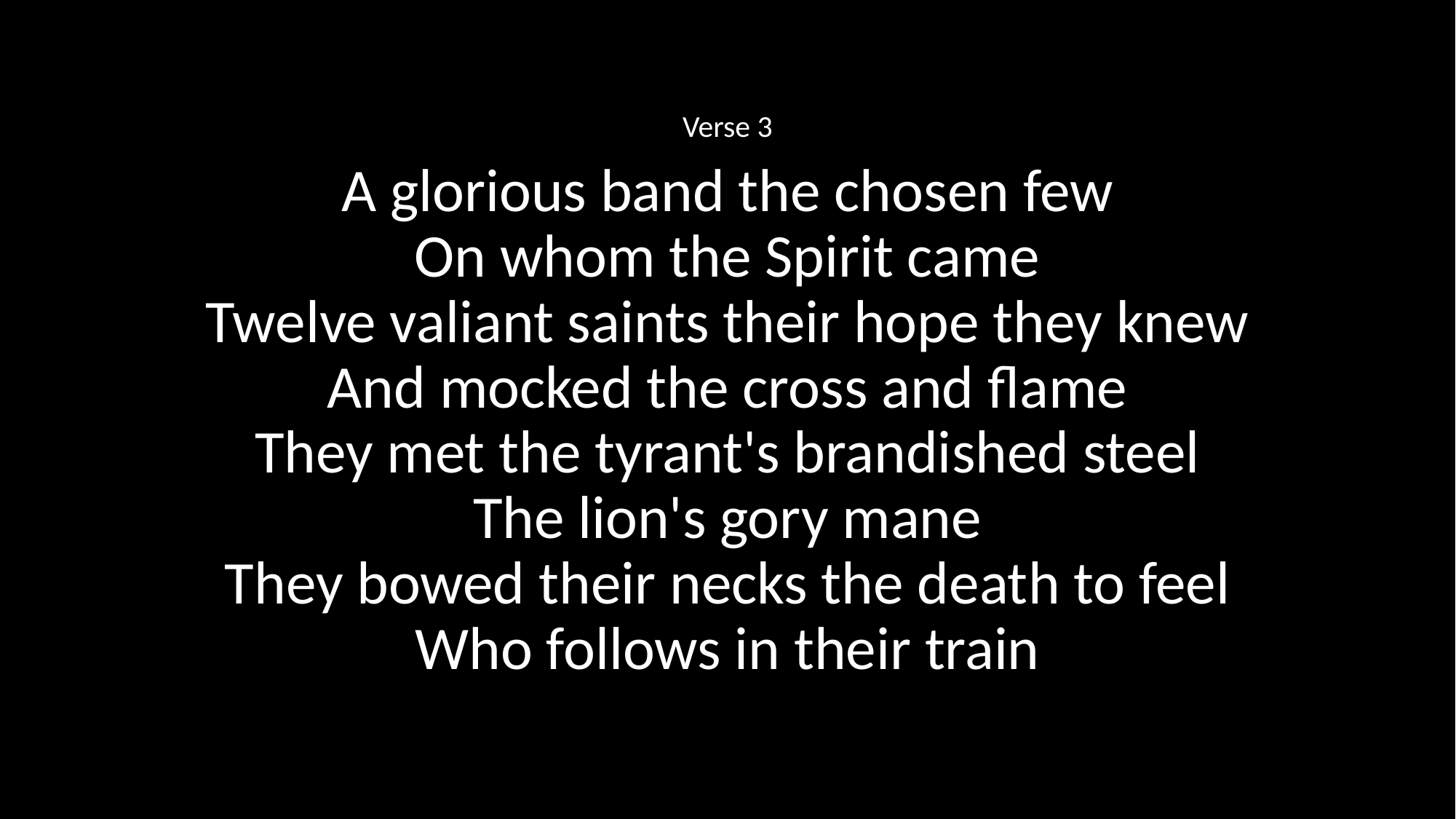

Verse 3
A glorious band the chosen few
On whom the Spirit came
Twelve valiant saints their hope they knew
And mocked the cross and flame
They met the tyrant's brandished steel
The lion's gory mane
They bowed their necks the death to feel
Who follows in their train